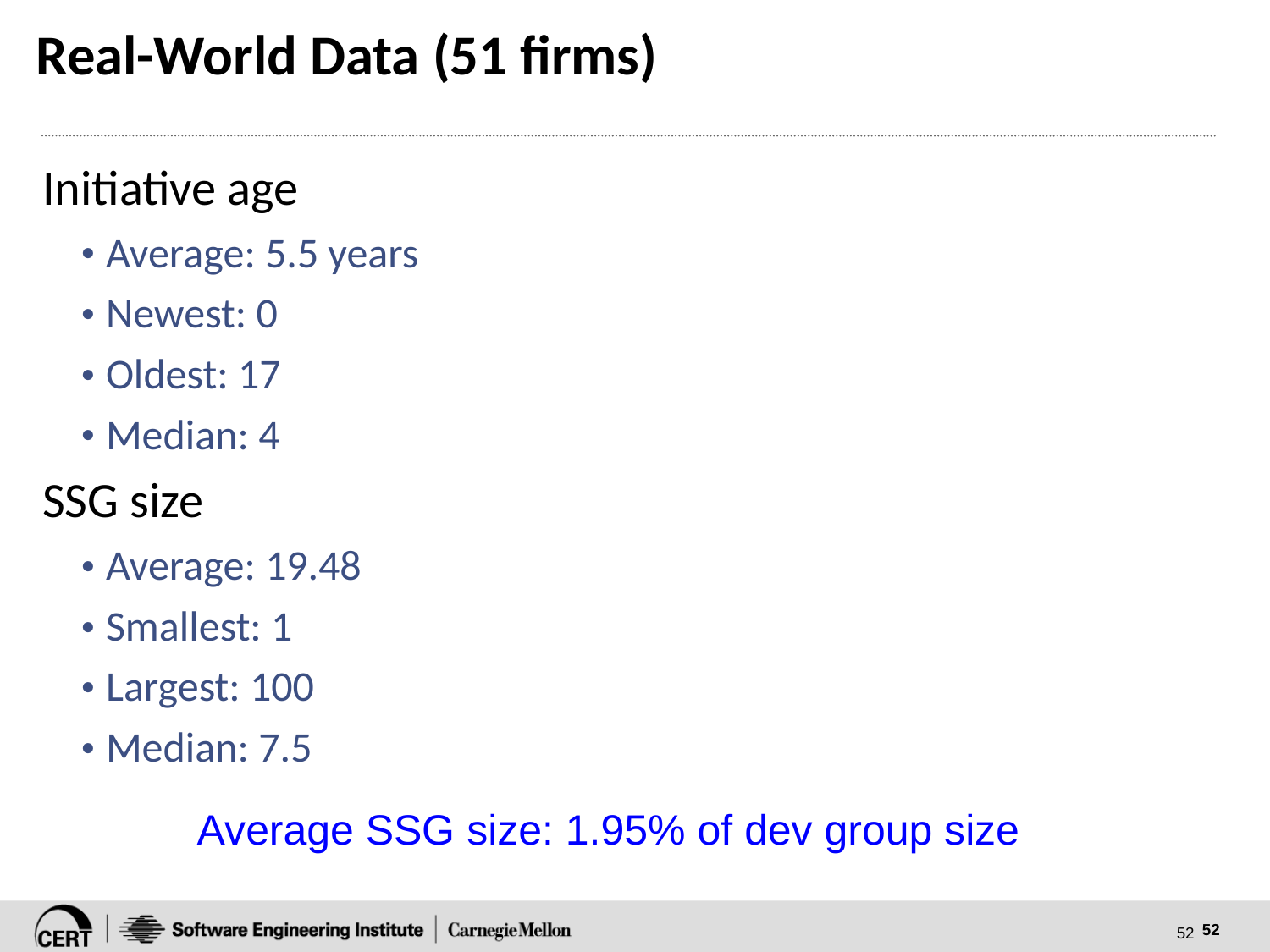

# Real-World Data (51 firms)
Initiative age
Average: 5.5 years
Newest: 0
Oldest: 17
Median: 4
SSG size
Average: 19.48
Smallest: 1
Largest: 100
Median: 7.5
Average SSG size: 1.95% of dev group size
52